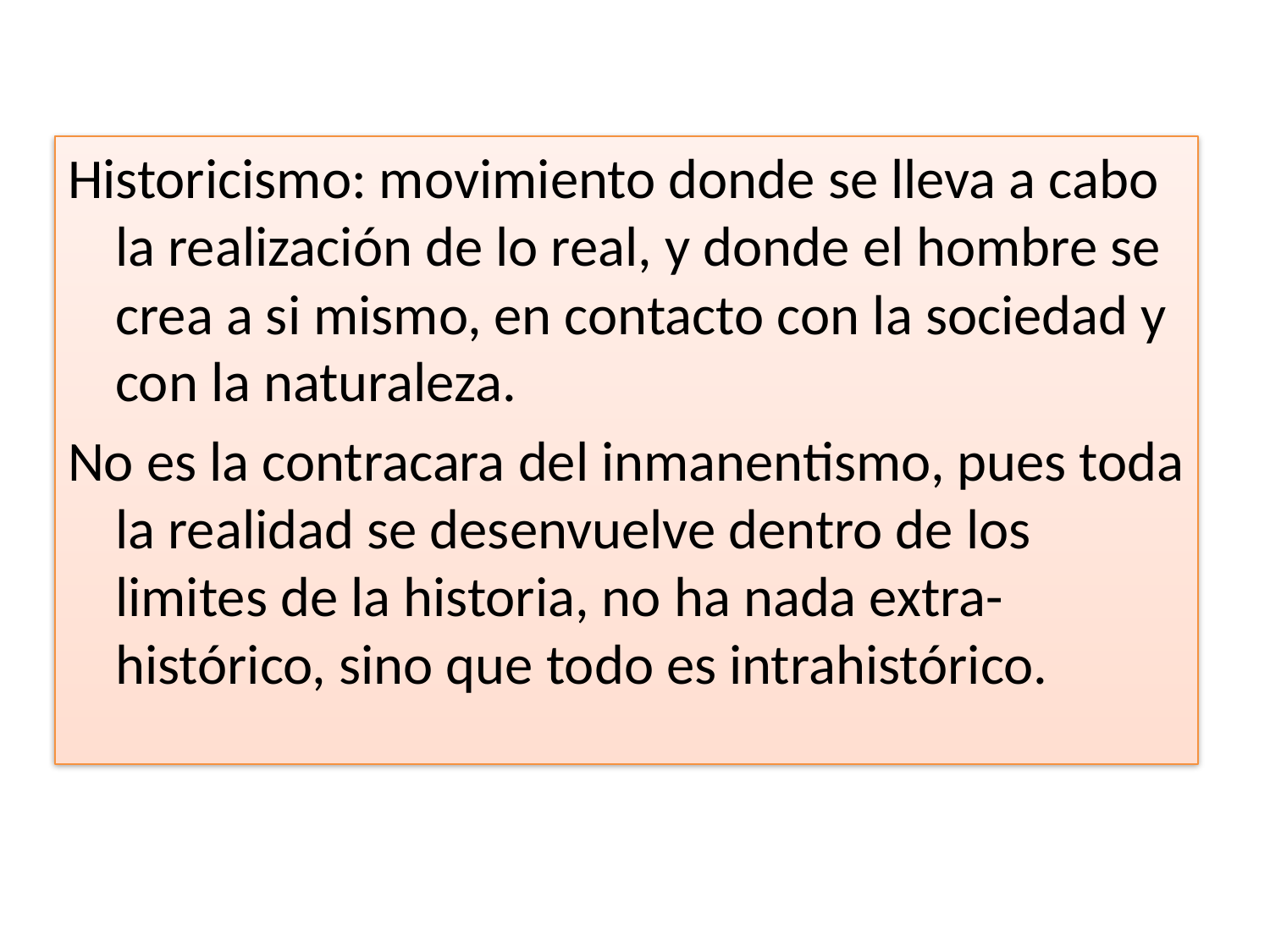

Historicismo: movimiento donde se lleva a cabo la realización de lo real, y donde el hombre se crea a si mismo, en contacto con la sociedad y con la naturaleza.
No es la contracara del inmanentismo, pues toda la realidad se desenvuelve dentro de los limites de la historia, no ha nada extra- histórico, sino que todo es intrahistórico.